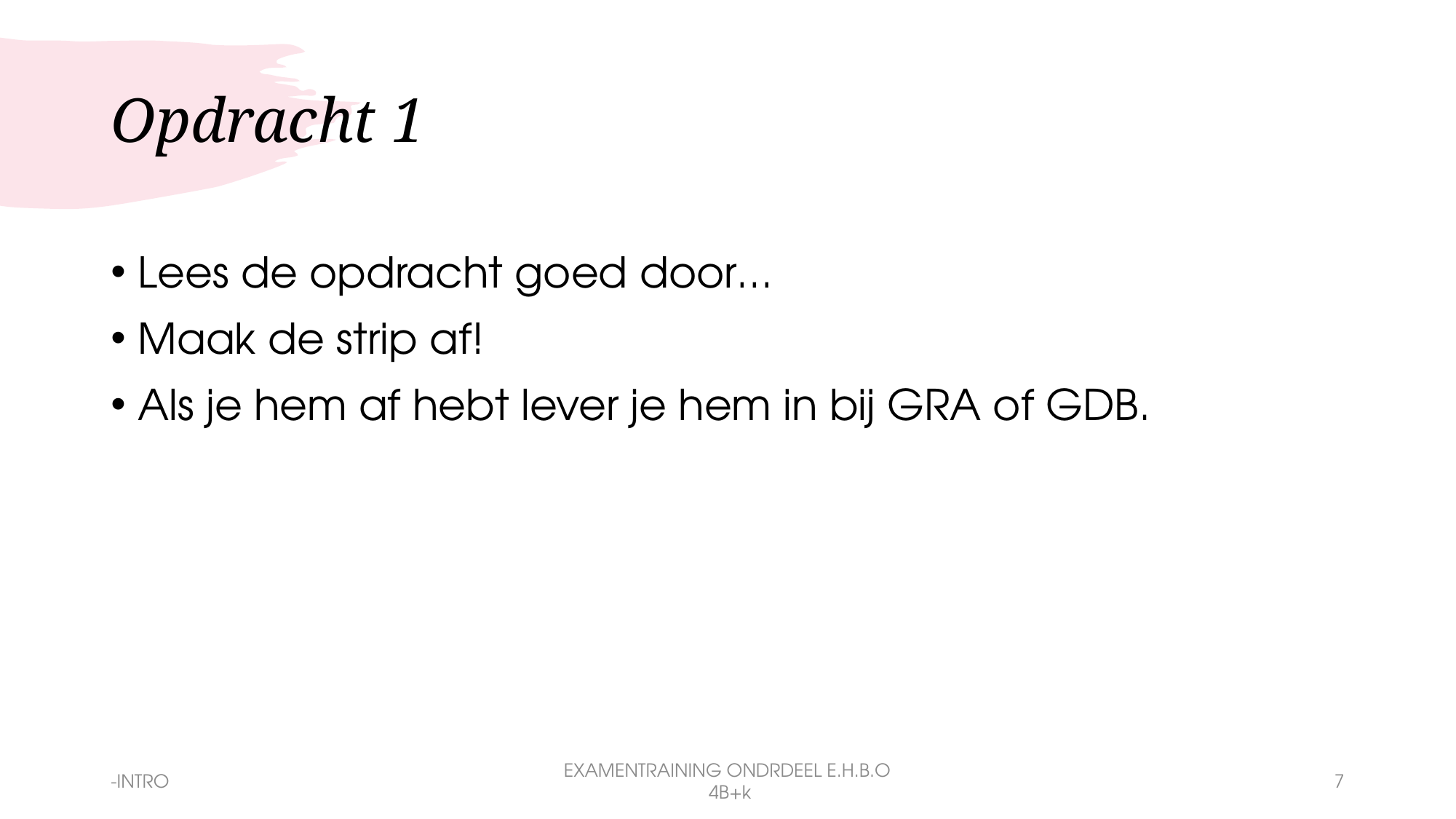

# Opdracht 1
Lees de opdracht goed door…
Maak de strip af!
Als je hem af hebt lever je hem in bij GRA of GDB.
-INTRO
EXAMENTRAINING ONDRDEEL E.H.B.O
 4B+k
7